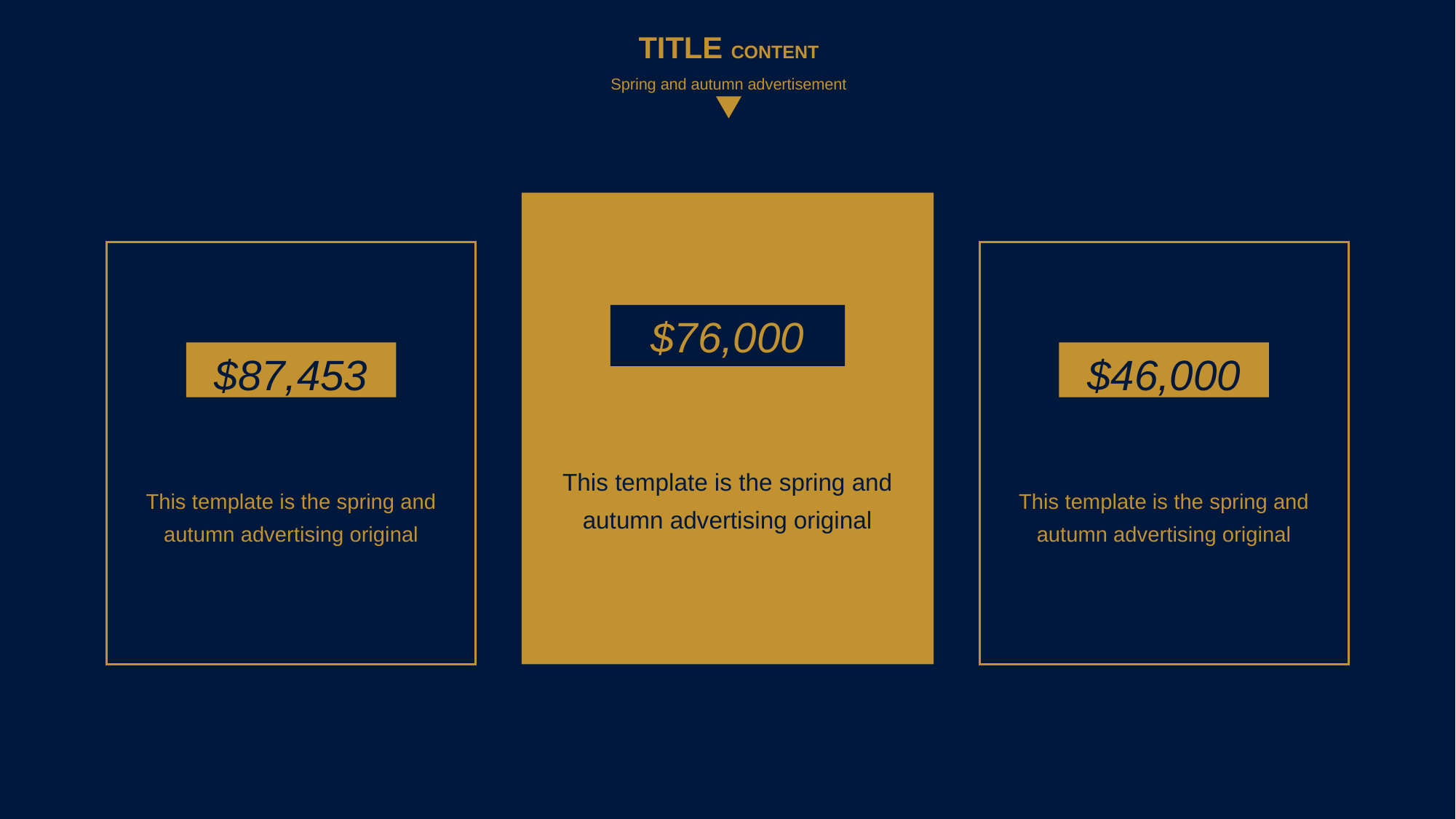

TITLE CONTENT
Spring and autumn advertisement

$76,000
$87,453
$46,000
This template is the spring and autumn advertising original
This template is the spring and autumn advertising original
This template is the spring and autumn advertising original